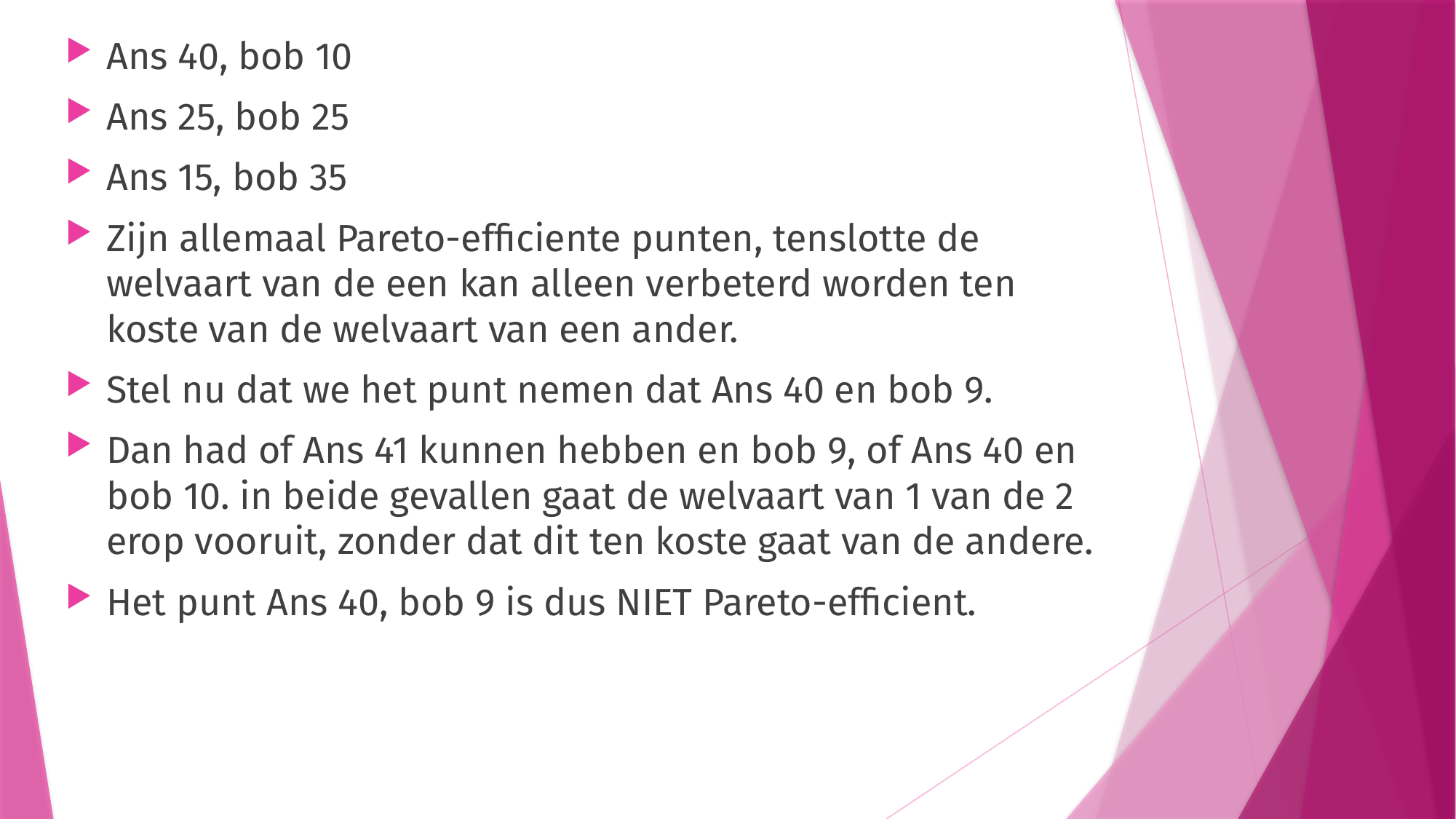

Ans 40, bob 10
Ans 25, bob 25
Ans 15, bob 35
Zijn allemaal Pareto-efficiente punten, tenslotte de welvaart van de een kan alleen verbeterd worden ten koste van de welvaart van een ander.
Stel nu dat we het punt nemen dat Ans 40 en bob 9.
Dan had of Ans 41 kunnen hebben en bob 9, of Ans 40 en bob 10. in beide gevallen gaat de welvaart van 1 van de 2 erop vooruit, zonder dat dit ten koste gaat van de andere.
Het punt Ans 40, bob 9 is dus NIET Pareto-efficient.